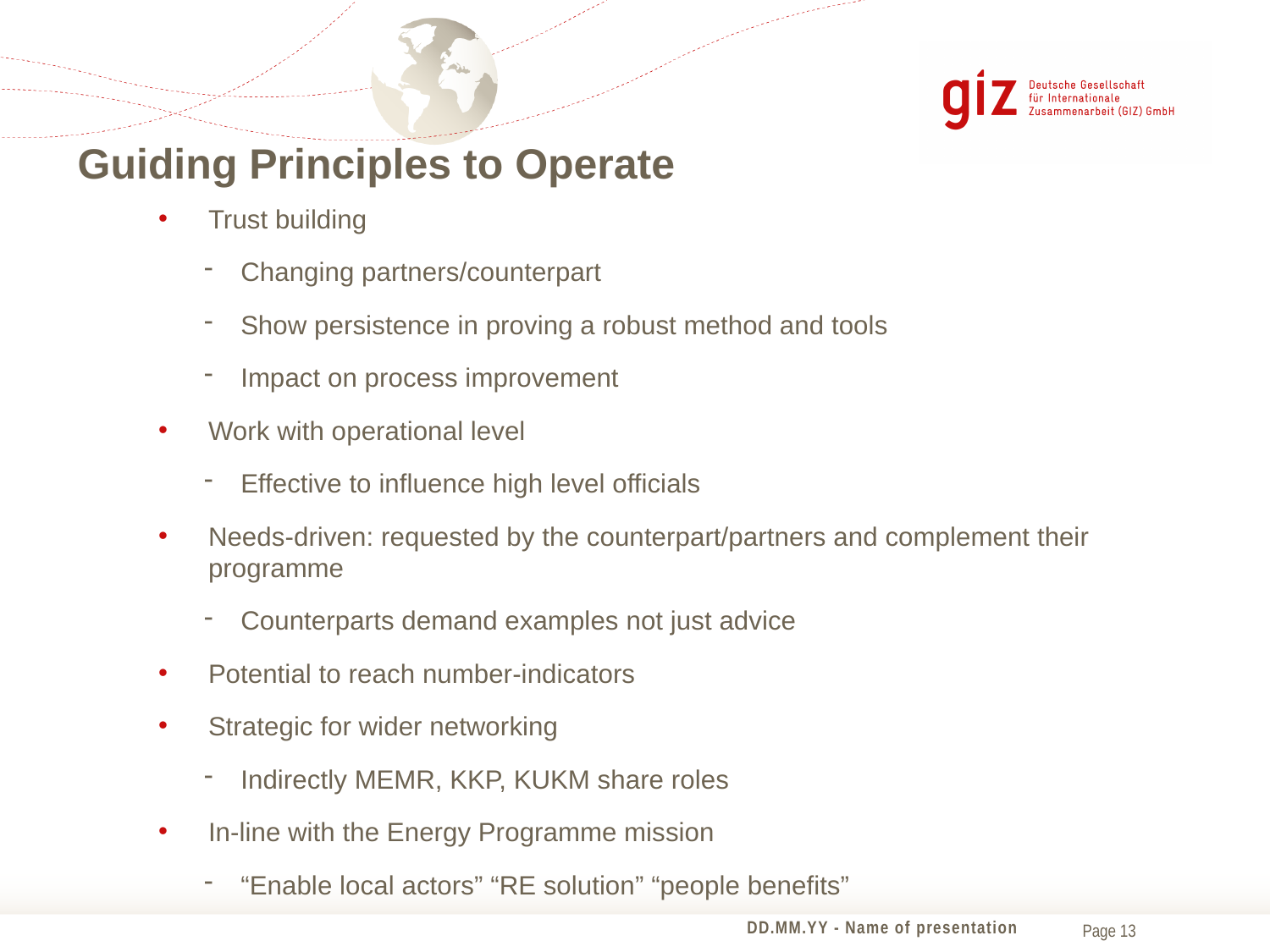

13
# Guiding Principles to Operate
Trust building
Changing partners/counterpart
Show persistence in proving a robust method and tools
Impact on process improvement
Work with operational level
Effective to influence high level officials
Needs-driven: requested by the counterpart/partners and complement their programme
Counterparts demand examples not just advice
Potential to reach number-indicators
Strategic for wider networking
Indirectly MEMR, KKP, KUKM share roles
In-line with the Energy Programme mission
“Enable local actors” “RE solution” “people benefits”

DD.MM.YY - Name of presentation